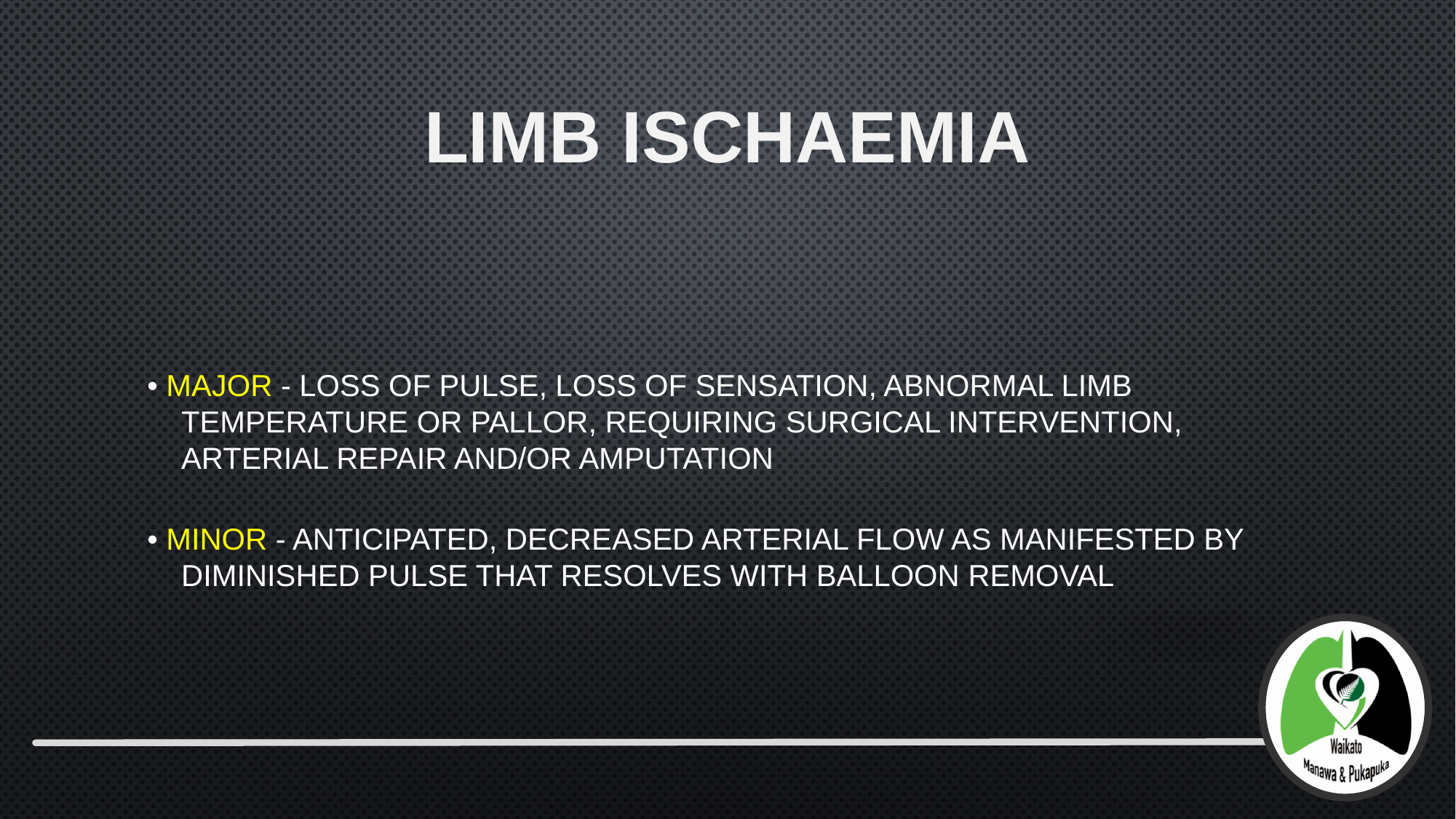

# Limb Ischaemia
• Major - loss of pulse, loss of sensation, abnormal limb temperature or pallor, requiring surgical intervention, arterial repair and/or amputation
• Minor - anticipated, decreased arterial flow as manifested by diminished pulse that resolves with balloon removal